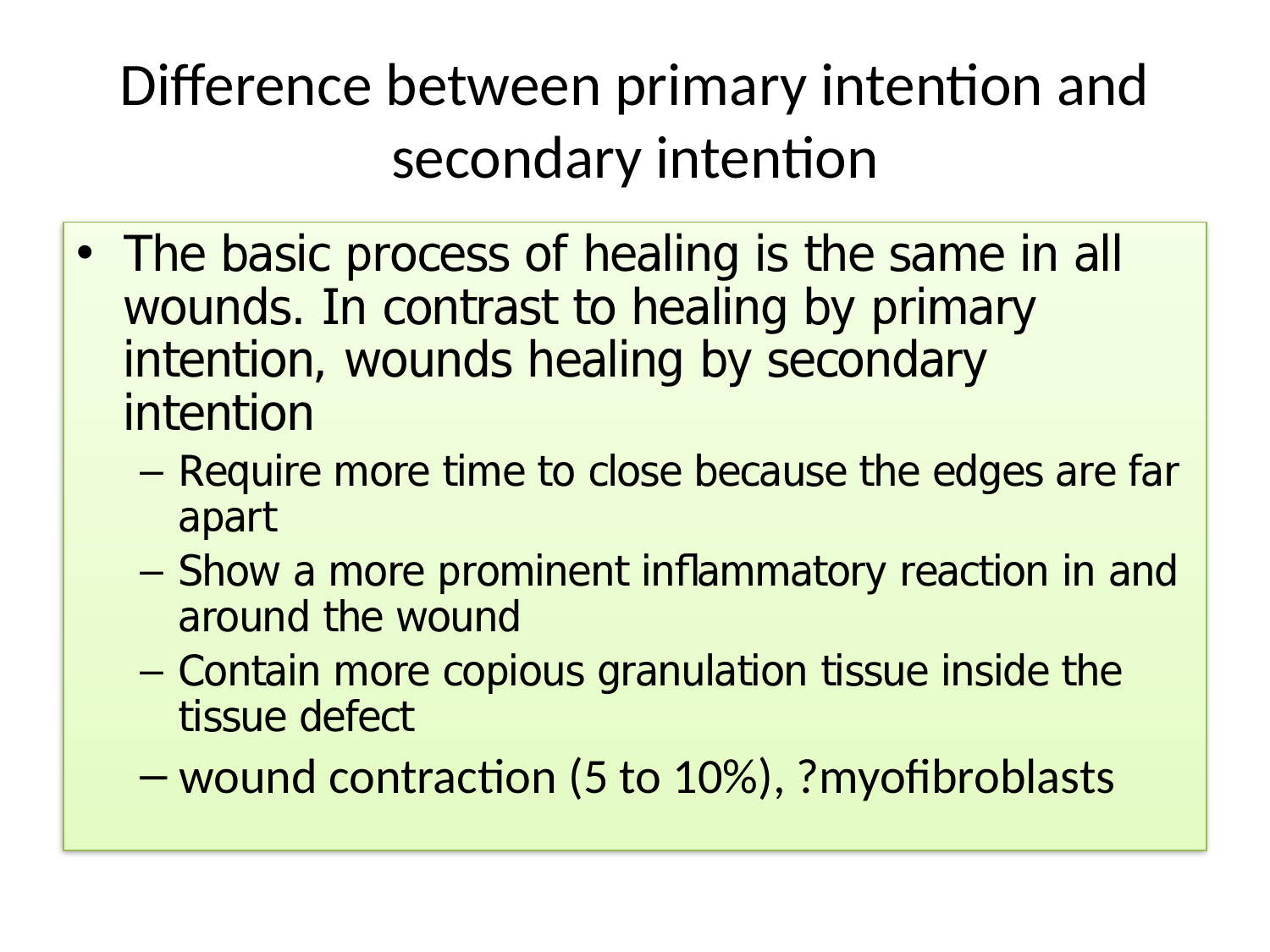

# Difference between primary intention and secondary intention
The basic process of healing is the same in all wounds. In contrast to healing by primary intention, wounds healing by secondary intention
Require more time to close because the edges are far apart
Show a more prominent inflammatory reaction in and around the wound
Contain more copious granulation tissue inside the tissue defect
wound contraction (5 to 10%), ?myofibroblasts